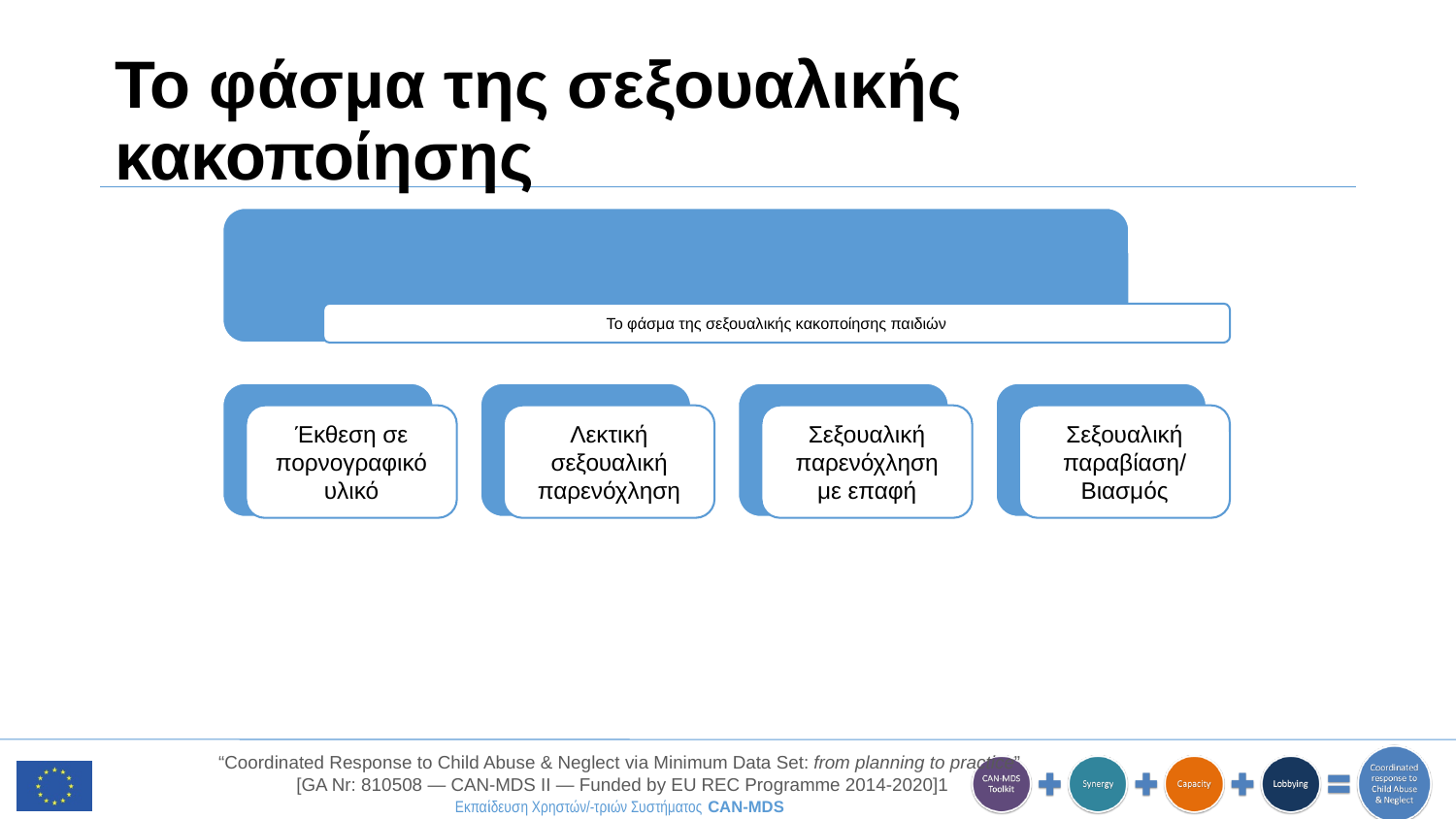

# Το φάσμα της σεξουαλικής κακοποίησης
Το φάσμα της σεξουαλικής κακοποίησης παιδιών
Έκθεση σε πορνογραφικό υλικό
Λεκτική σεξουαλική παρενόχληση
Σεξουαλική παραβίαση/ Βιασμός
Σεξουαλική παρενόχληση με επαφή